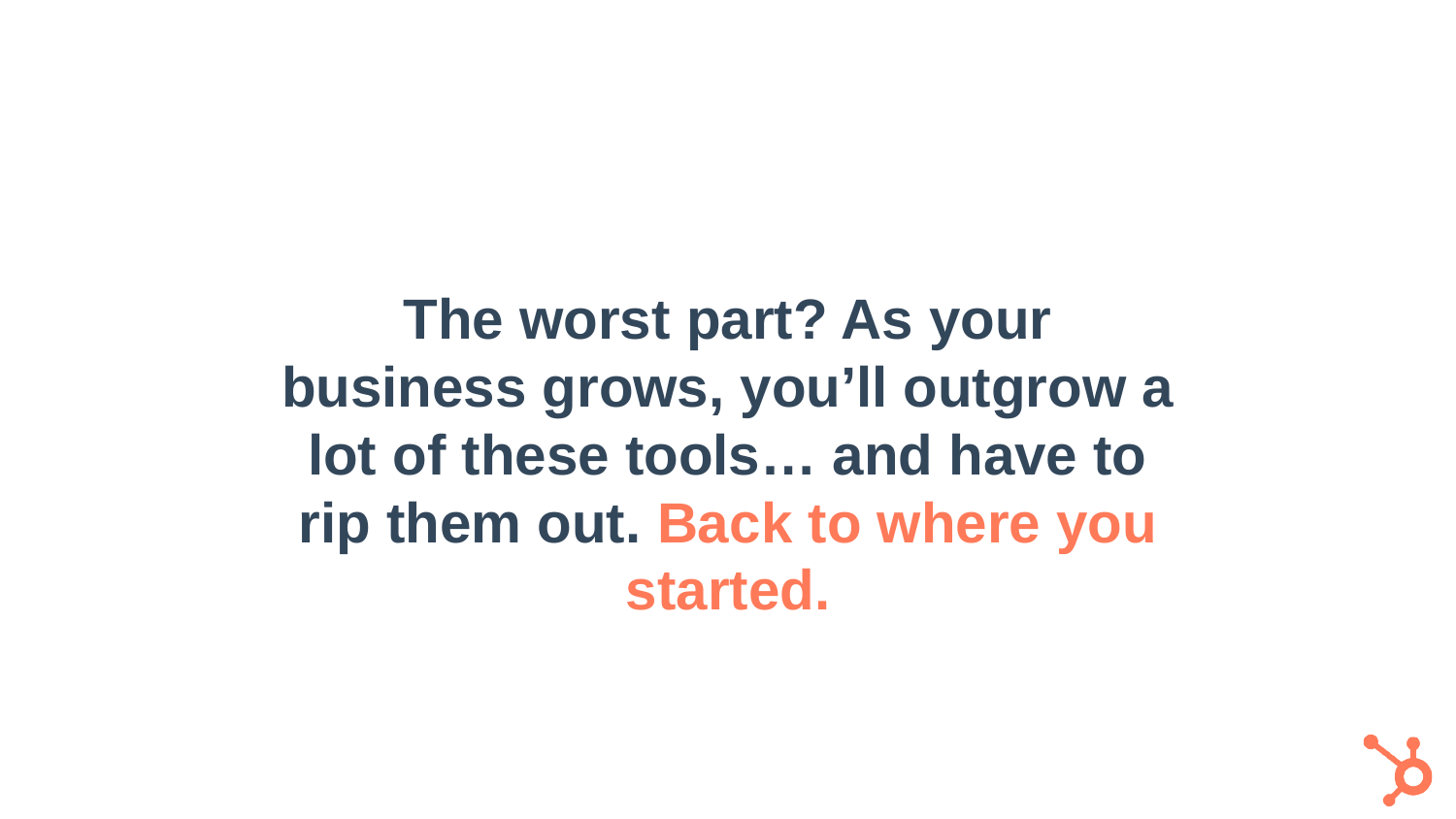

# The worst part? As your business grows, you’ll outgrow a lot of these tools… and have to rip them out. Back to where you started.